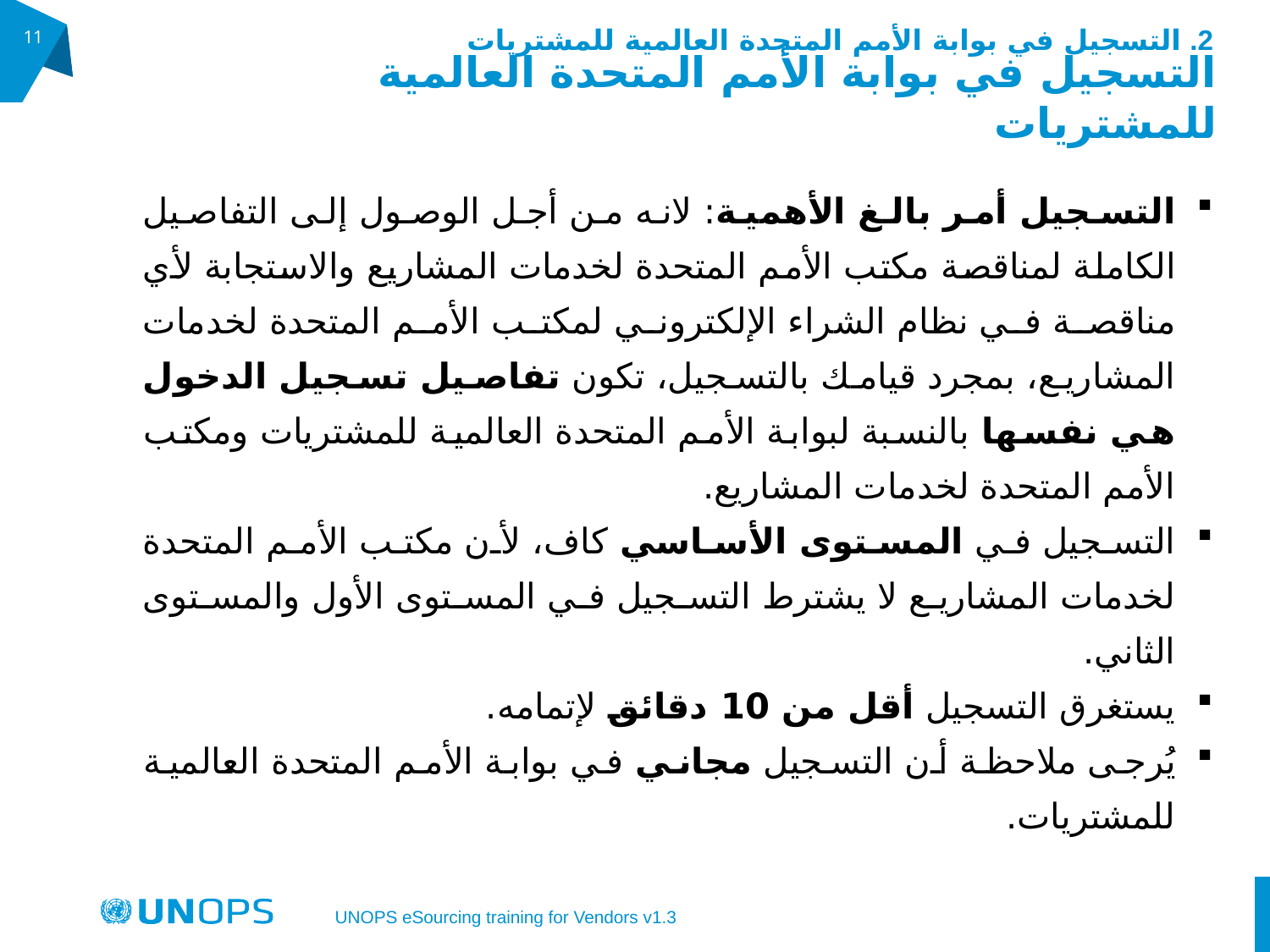

2. التسجيل في بوابة الأمم المتحدة العالمية للمشتريات

11
# التسجيل في بوابة الأمم المتحدة العالمية للمشتريات
التسجيل أمر بالغ الأهمية: لانه من أجل الوصول إلى التفاصيل الكاملة لمناقصة مكتب الأمم المتحدة لخدمات المشاريع والاستجابة لأي مناقصة في نظام الشراء الإلكتروني لمكتب الأمم المتحدة لخدمات المشاريع، بمجرد قيامك بالتسجيل، تكون تفاصيل تسجيل الدخول هي نفسها بالنسبة لبوابة الأمم المتحدة العالمية للمشتريات ومكتب الأمم المتحدة لخدمات المشاريع.
التسجيل في المستوى الأساسي كاف، لأن مكتب الأمم المتحدة لخدمات المشاريع لا يشترط التسجيل في المستوى الأول والمستوى الثاني.
يستغرق التسجيل أقل من 10 دقائق لإتمامه.
يُرجى ملاحظة أن التسجيل مجاني في بوابة الأمم المتحدة العالمية للمشتريات.
UNOPS eSourcing training for Vendors v1.3